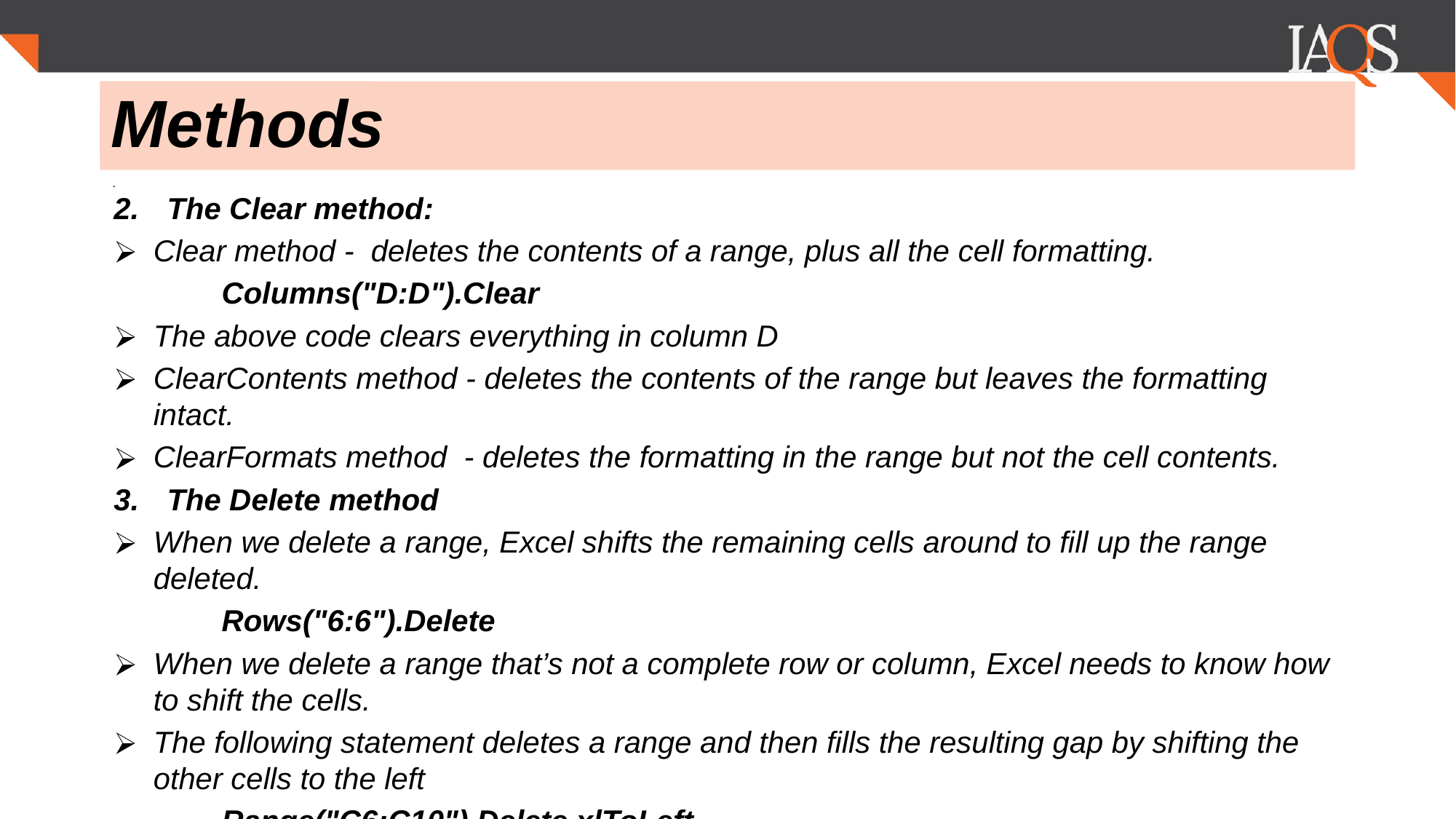

# Methods

.
The Clear method:
Clear method -  deletes the contents of a range, plus all the cell formatting.
	Columns("D:D").Clear
The above code clears everything in column D
ClearContents method - deletes the contents of the range but leaves the formatting intact.
ClearFormats method  - deletes the formatting in the range but not the cell contents.
The Delete method
When we delete a range, Excel shifts the remaining cells around to fill up the range deleted.
	Rows("6:6").Delete
When we delete a range that’s not a complete row or column, Excel needs to know how to shift the cells.
The following statement deletes a range and then fills the resulting gap by shifting the other cells to the left
	Range("C6:C10").Delete xlToLeft